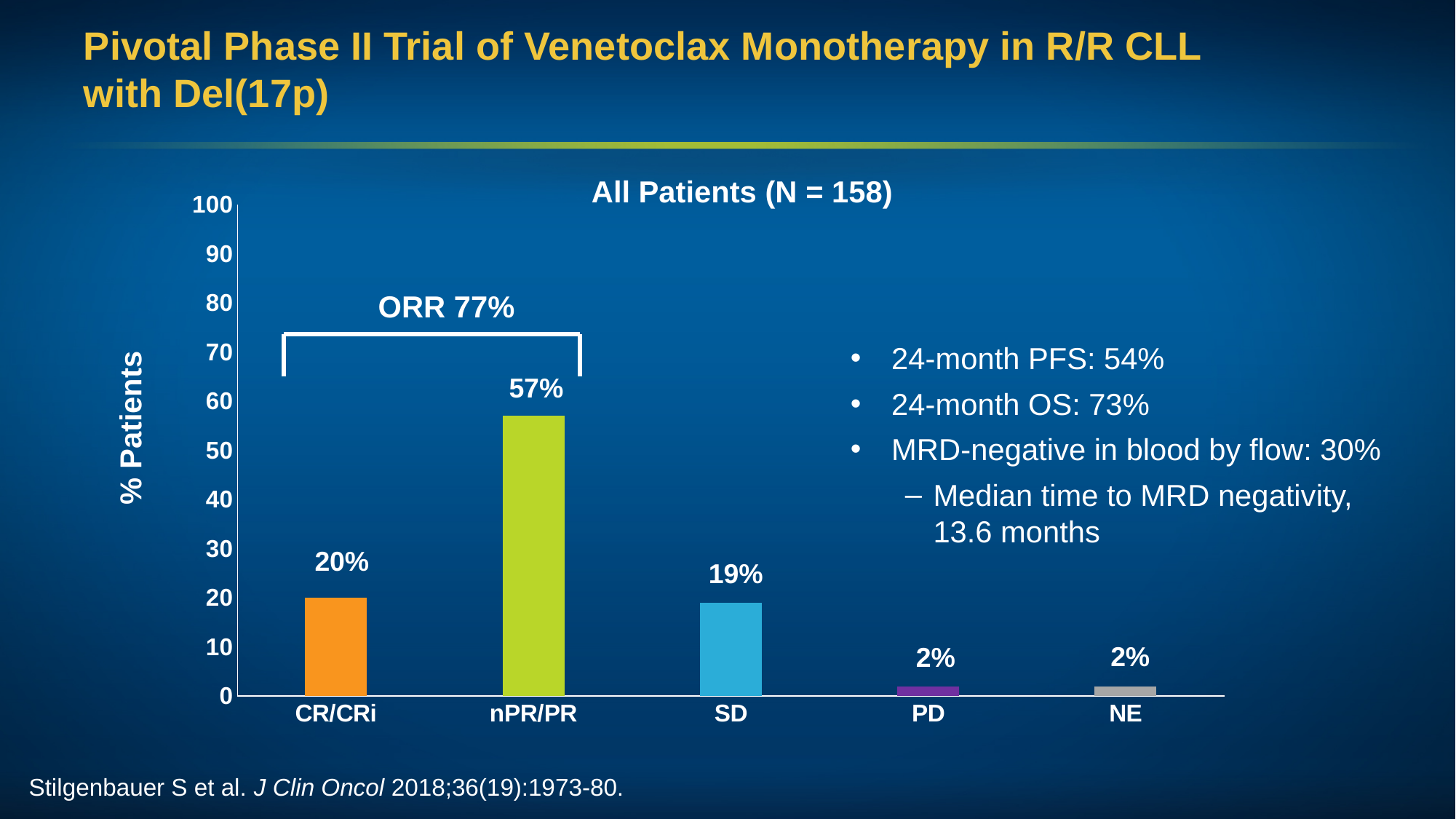

# Pivotal Phase II Trial of Venetoclax Monotherapy in R/R CLL with Del(17p)
All Patients (N = 158)

### Chart

| Category | Column1 |
|---|---|
| CR/CRi | 20.0 |
| nPR/PR | 57.0 |
| SD | 19.0 |
| PD | 2.0 |
| NE | 2.0 |
ORR 77%
24-month PFS: 54%
24-month OS: 73%
MRD-negative in blood by flow: 30%
Median time to MRD negativity,
13.6 months
57%
% Patients
20%
19%
2%
2%
Stilgenbauer S et al. J Clin Oncol 2018;36(19):1973-80.